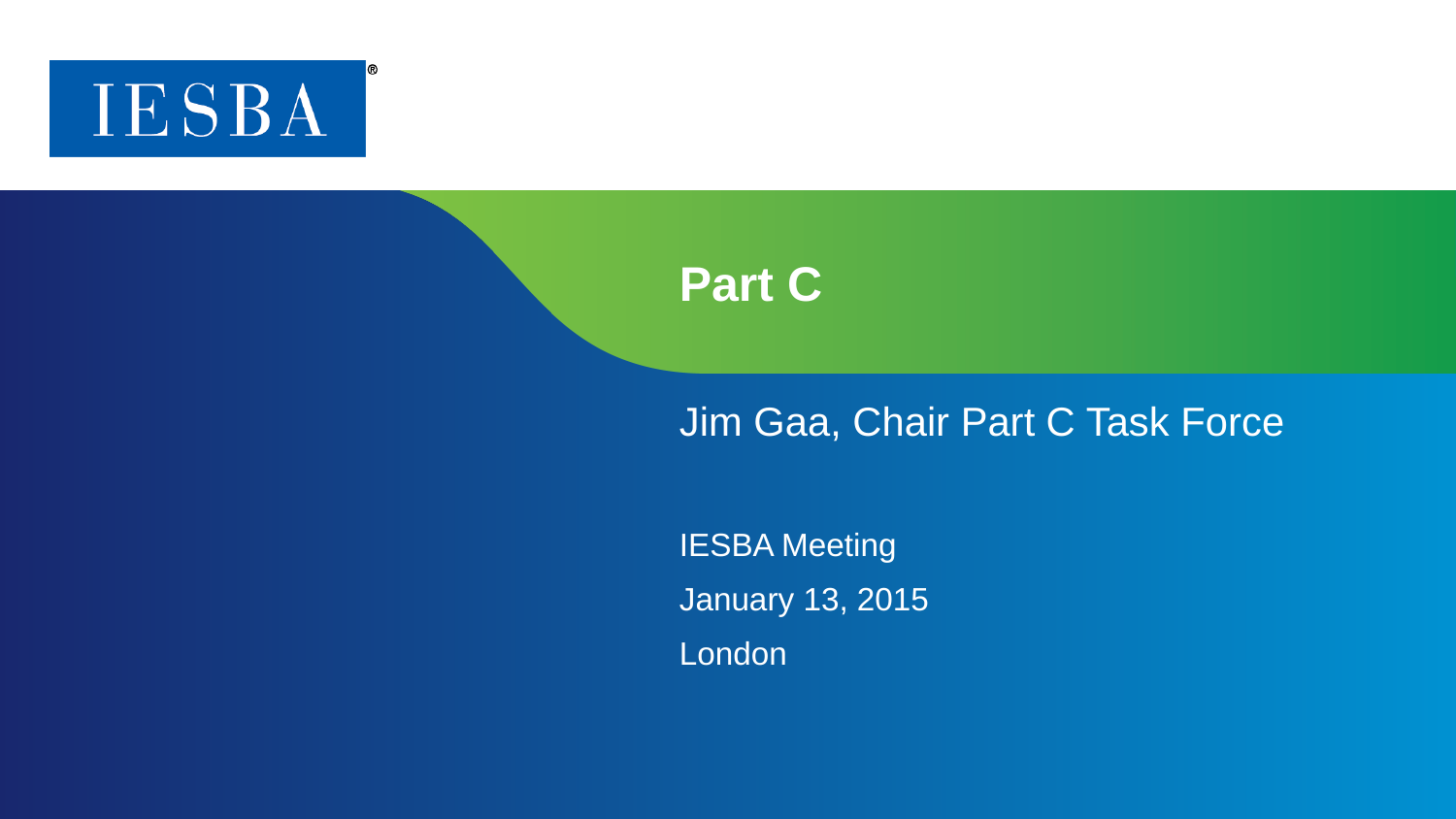

# Part C
Jim Gaa, Chair Part C Task Force

IESBA Meeting
January 13, 2015
London